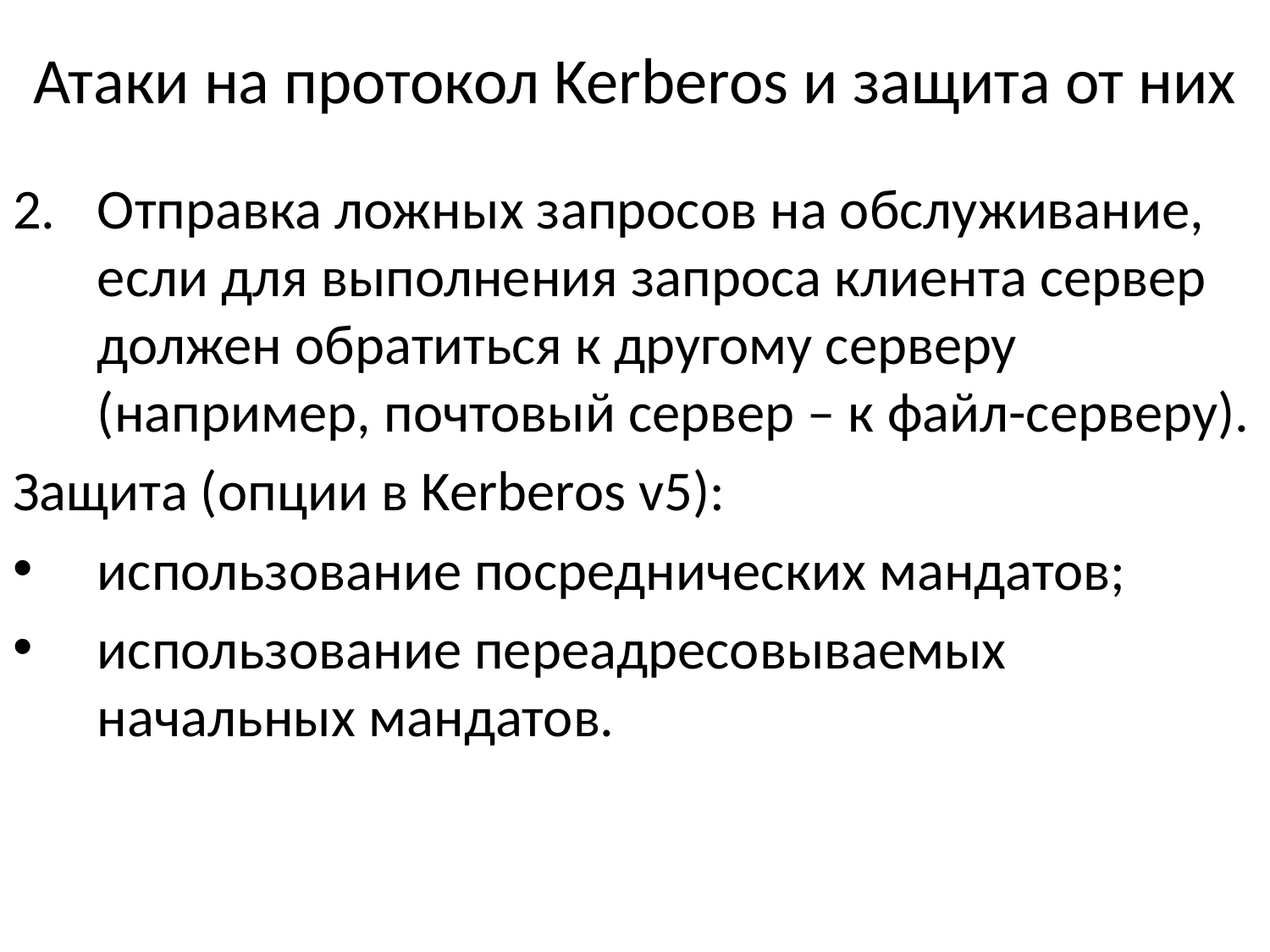

# Атаки на протокол Kerberos и защита от них
Отправка ложных запросов на обслуживание, если для выполнения запроса клиента сервер должен обратиться к другому серверу (например, почтовый сервер – к файл-серверу).
Защита (опции в Kerberos v5):
использование посреднических мандатов;
использование переадресовываемых начальных мандатов.